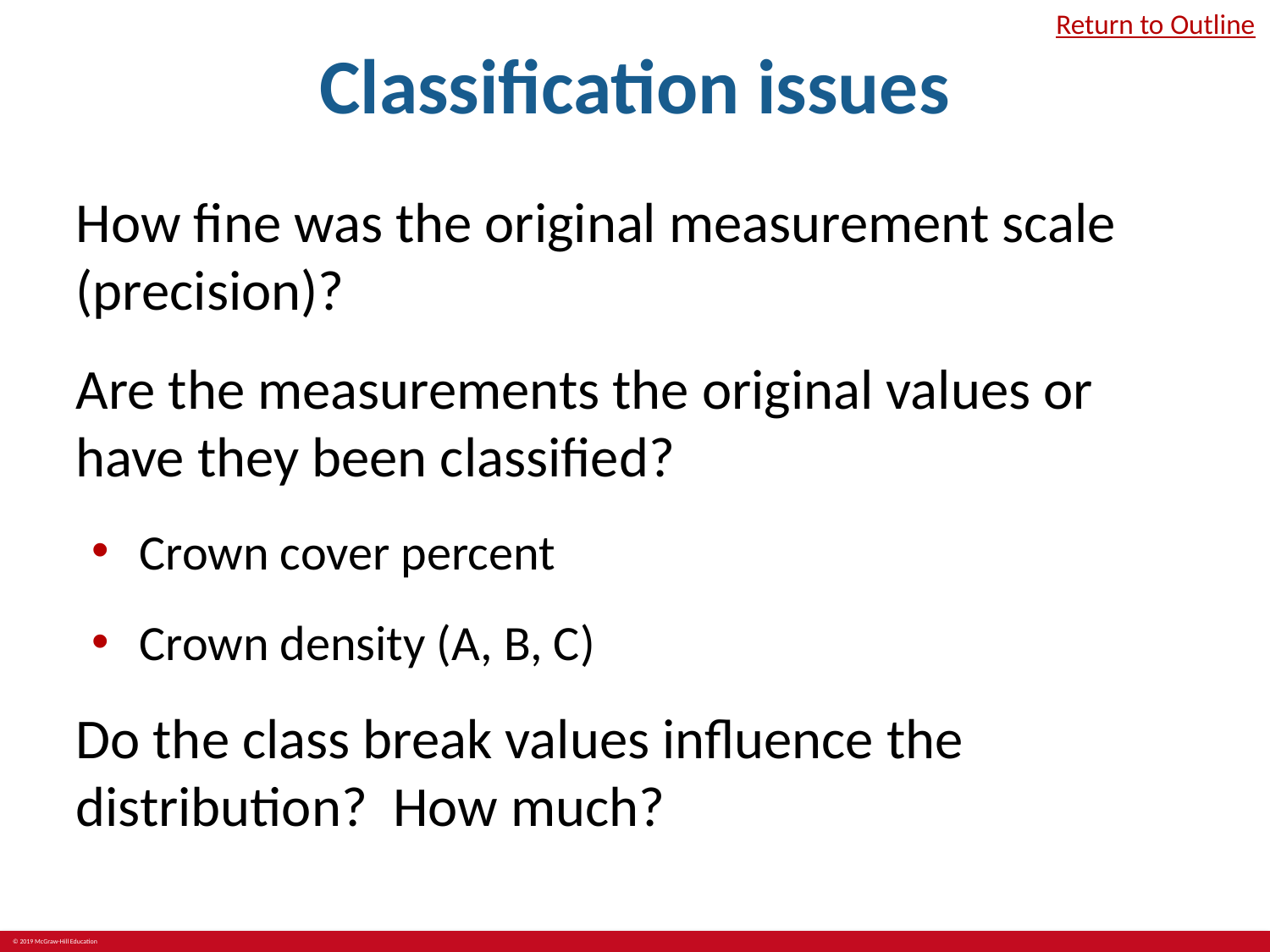

# Classification issues
Return to Outline
How fine was the original measurement scale (precision)?
Are the measurements the original values or have they been classified?
Crown cover percent
Crown density (A, B, C)
Do the class break values influence the distribution?  How much?